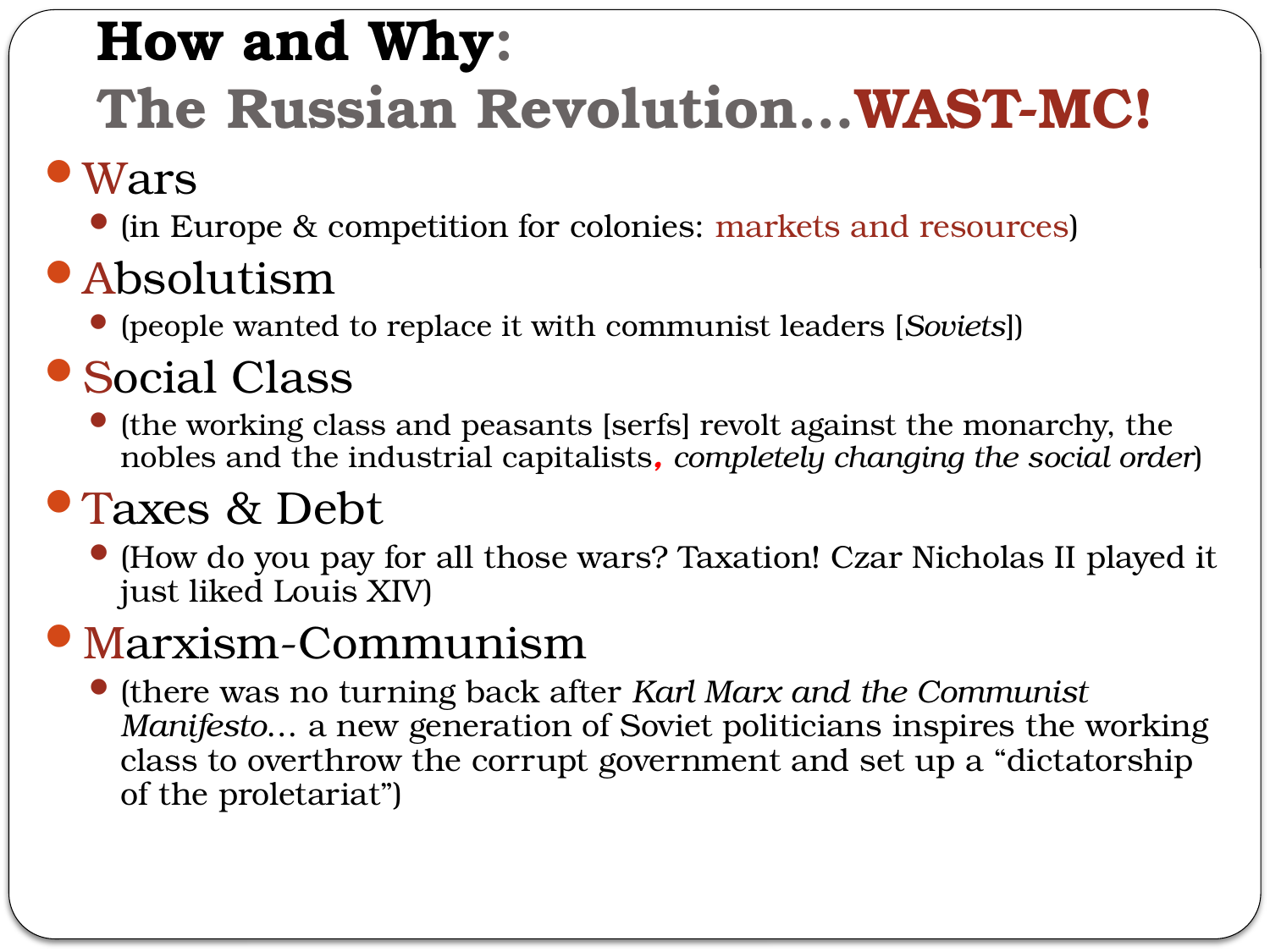

# How and Why: The Russian Revolution…WAST-MC!
Wars
(in Europe & competition for colonies: markets and resources)
Absolutism
(people wanted to replace it with communist leaders [Soviets])
Social Class
(the working class and peasants [serfs] revolt against the monarchy, the nobles and the industrial capitalists, completely changing the social order)
Taxes & Debt
(How do you pay for all those wars? Taxation! Czar Nicholas II played it just liked Louis XIV)
Marxism-Communism
(there was no turning back after Karl Marx and the Communist Manifesto… a new generation of Soviet politicians inspires the working class to overthrow the corrupt government and set up a “dictatorship of the proletariat”)